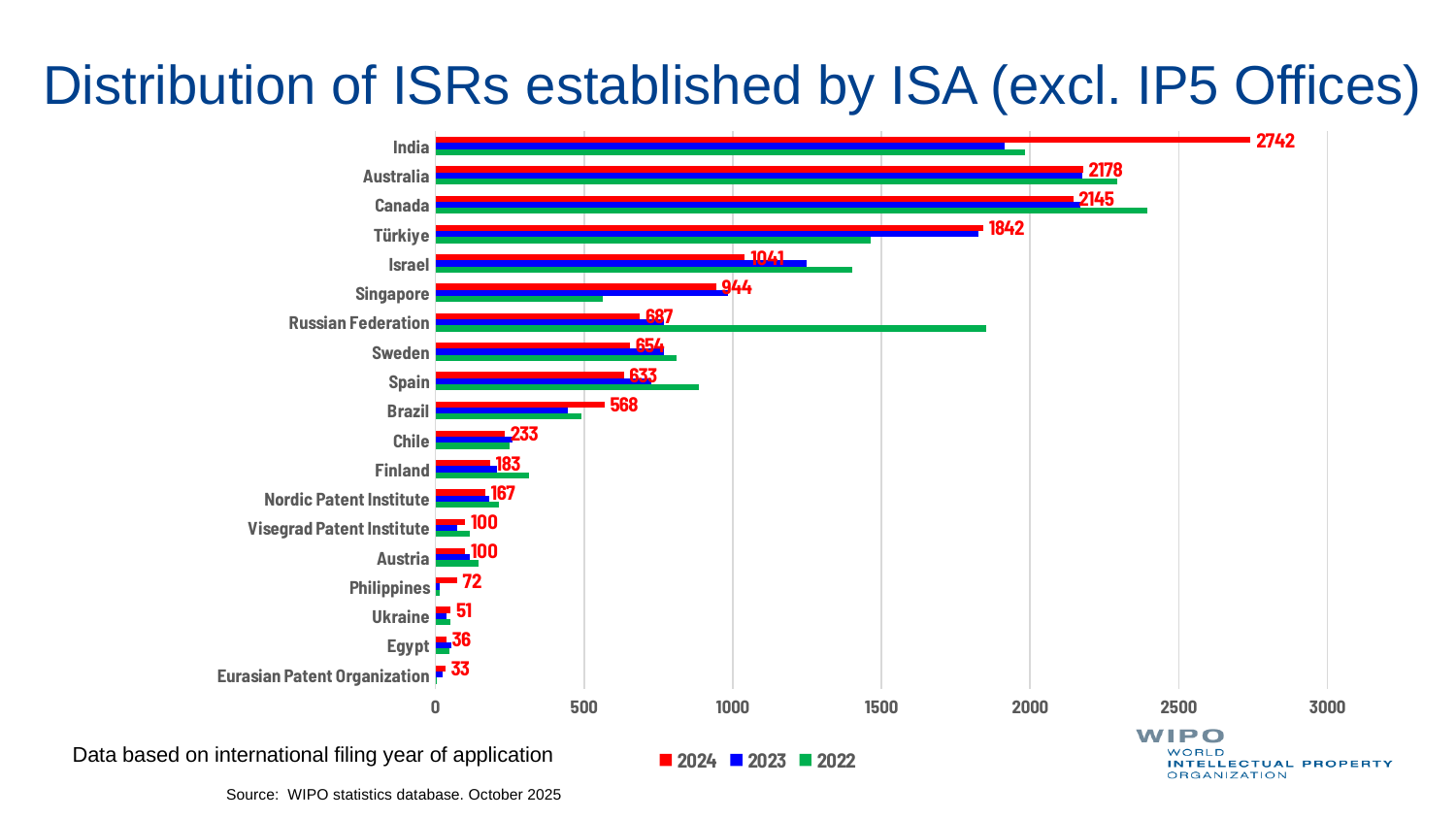

# Distribution of ISRs established by ISA (excl. IP5 Offices)

### Chart

| Category | 2022 | 2023 | 2024 |
|---|---|---|---|
| Eurasian Patent Organization | 5.0 | 23.0 | 33.0 |
| Egypt | 48.0 | 52.0 | 36.0 |
| Ukraine | 51.0 | 37.0 | 51.0 |
| Philippines | 16.0 | 13.0 | 72.0 |
| Austria | 146.0 | 117.0 | 100.0 |
| Visegrad Patent Institute | 116.0 | 73.0 | 100.0 |
| Nordic Patent Institute | 212.0 | 181.0 | 167.0 |
| Finland | 316.0 | 206.0 | 183.0 |
| Chile | 249.0 | 259.0 | 233.0 |
| Brazil | 491.0 | 444.0 | 568.0 |
| Spain | 886.0 | 725.0 | 633.0 |
| Sweden | 812.0 | 769.0 | 654.0 |
| Russian Federation | 1853.0 | 768.0 | 687.0 |
| Singapore | 564.0 | 985.0 | 944.0 |
| Israel | 1403.0 | 1249.0 | 1041.0 |
| Türkiye | 1463.0 | 1826.0 | 1842.0 |
| Canada | 2393.0 | 2169.0 | 2145.0 |
| Australia | 2294.0 | 2177.0 | 2178.0 |
| India | 1983.0 | 1913.0 | 2742.0 |
Data based on international filing year of application
Source:  WIPO statistics database. October 2025